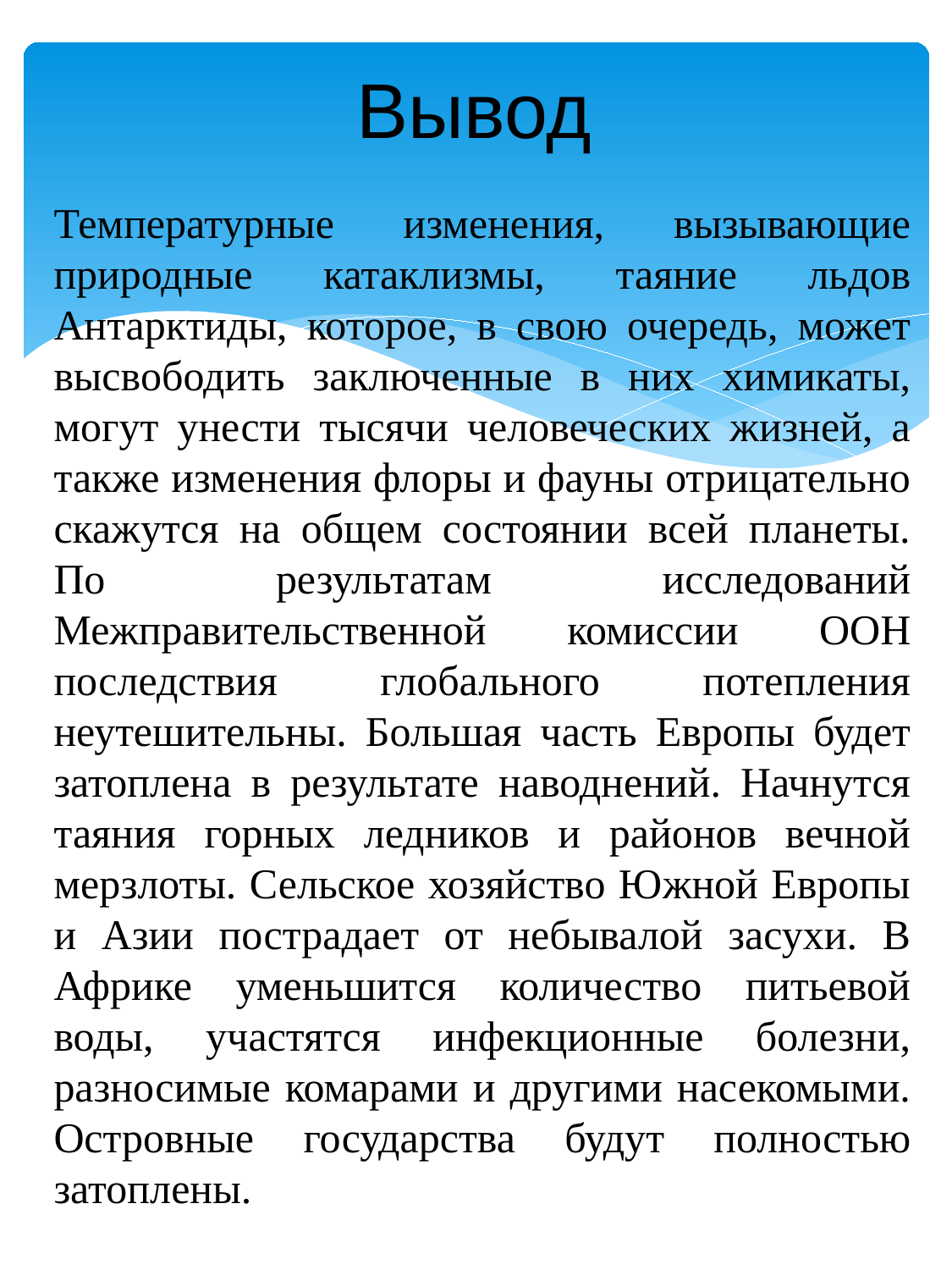

# Вывод
Температурные изменения, вызывающие природные катаклизмы, таяние льдов Антарктиды, которое, в свою очередь, может высвободить заключенные в них химикаты, могут унести тысячи человеческих жизней, а также изменения флоры и фауны отрицательно скажутся на общем состоянии всей планеты. По результатам исследований Межправительственной комиссии ООН последствия глобального потепления неутешительны. Большая часть Европы будет затоплена в результате наводнений. Начнутся таяния горных ледников и районов вечной мерзлоты. Сельское хозяйство Южной Европы и Азии пострадает от небывалой засухи. В Африке уменьшится количество питьевой воды, участятся инфекционные болезни, разносимые комарами и другими насекомыми. Островные государства будут полностью затоплены.